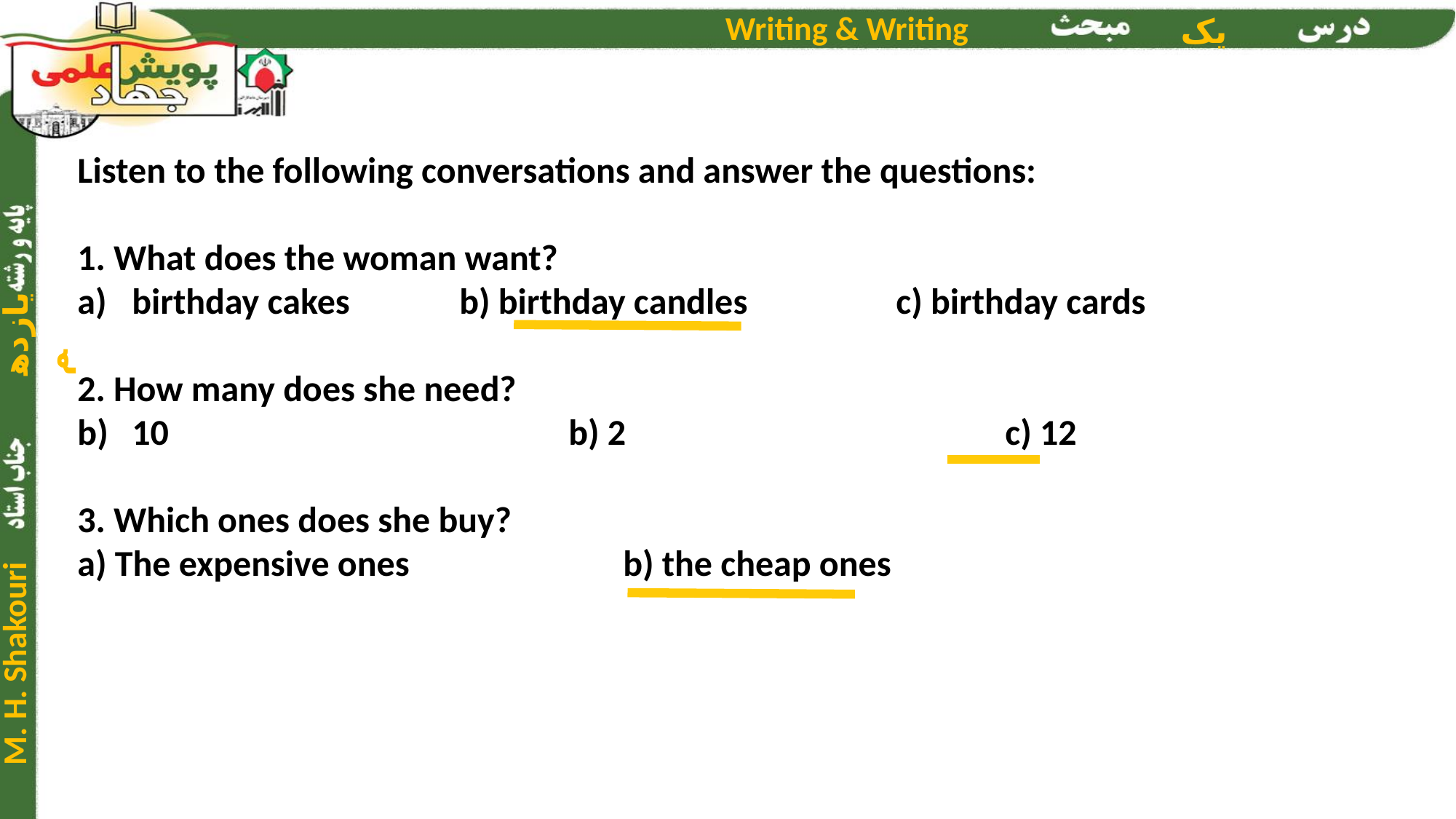

Listen to the following conversations and answer the questions:

1. What does the woman want?
birthday cakes		b) birthday candles		c) birthday cards

2. How many does she need?
10				b) 2				c) 12

3. Which ones does she buy?
a) The expensive ones		b) the cheap ones